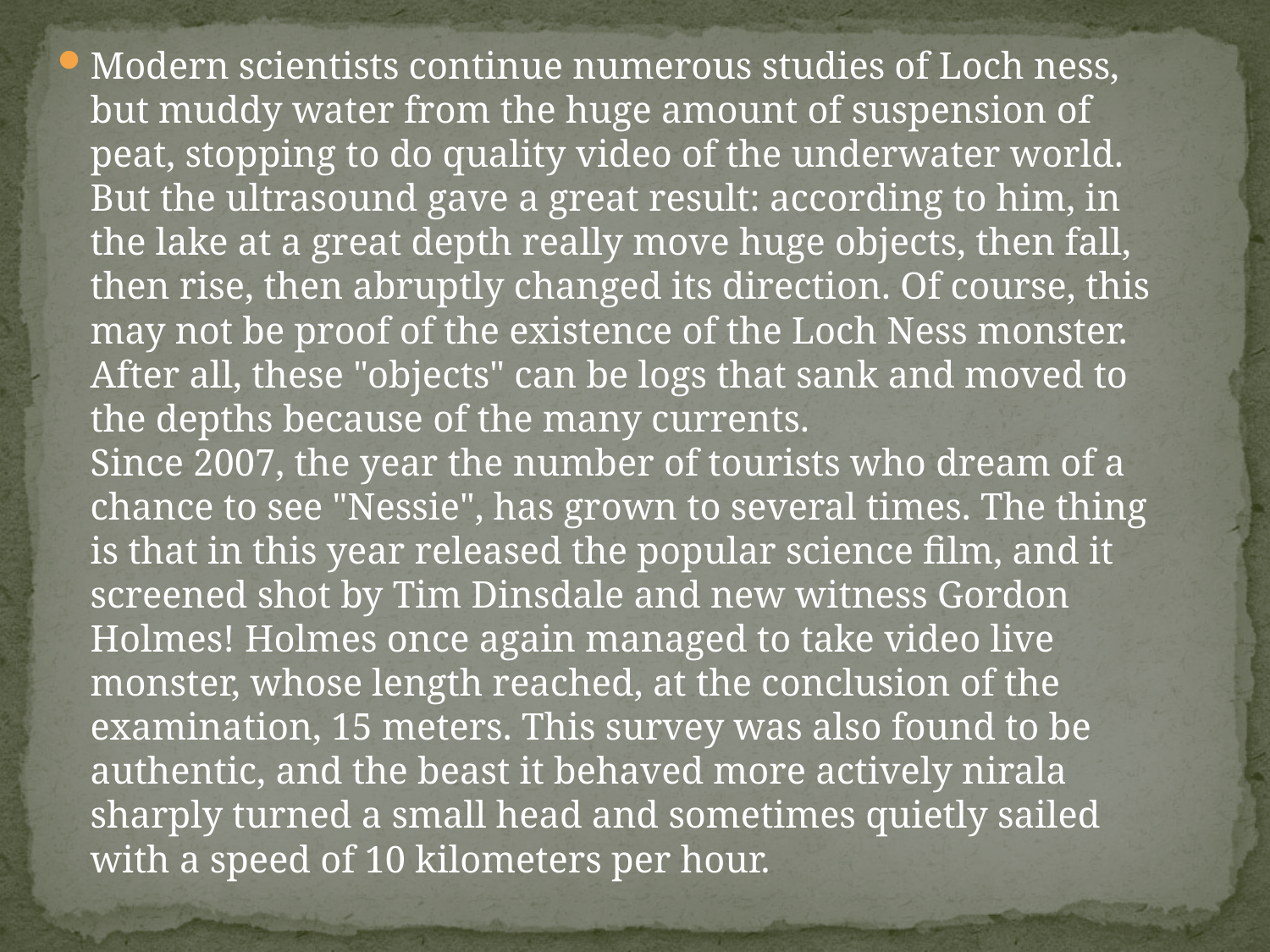

Modern scientists continue numerous studies of Loch ness, but muddy water from the huge amount of suspension of peat, stopping to do quality video of the underwater world. But the ultrasound gave a great result: according to him, in the lake at a great depth really move huge objects, then fall, then rise, then abruptly changed its direction. Of course, this may not be proof of the existence of the Loch Ness monster. After all, these "objects" can be logs that sank and moved to the depths because of the many currents.
Since 2007, the year the number of tourists who dream of a chance to see "Nessie", has grown to several times. The thing is that in this year released the popular science film, and it screened shot by Tim Dinsdale and new witness Gordon Holmes! Holmes once again managed to take video live monster, whose length reached, at the conclusion of the examination, 15 meters. This survey was also found to be authentic, and the beast it behaved more actively nirala sharply turned a small head and sometimes quietly sailed with a speed of 10 kilometers per hour.